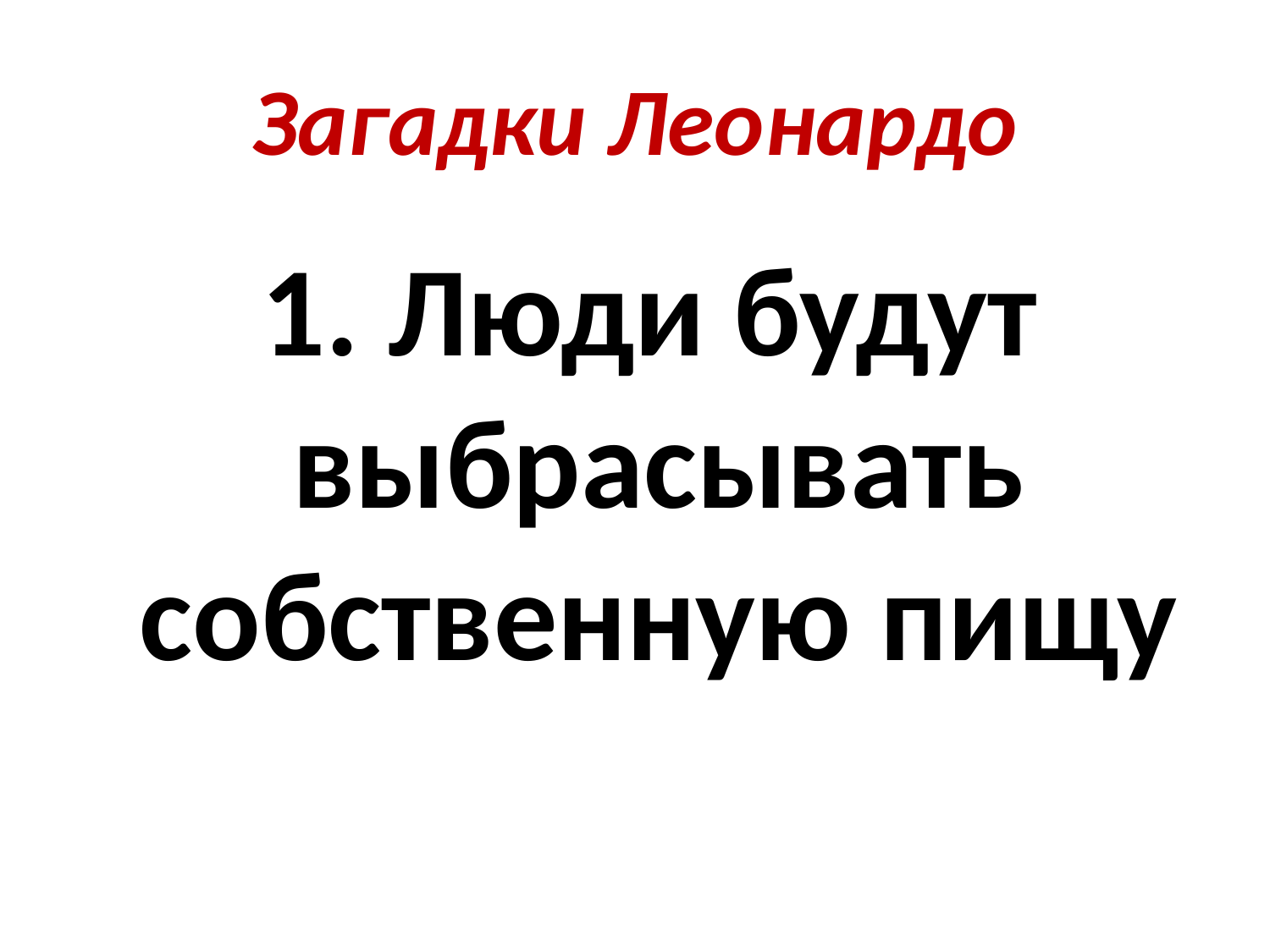

# Загадки Леонардо
 1. Люди будут выбрасывать собственную пищу